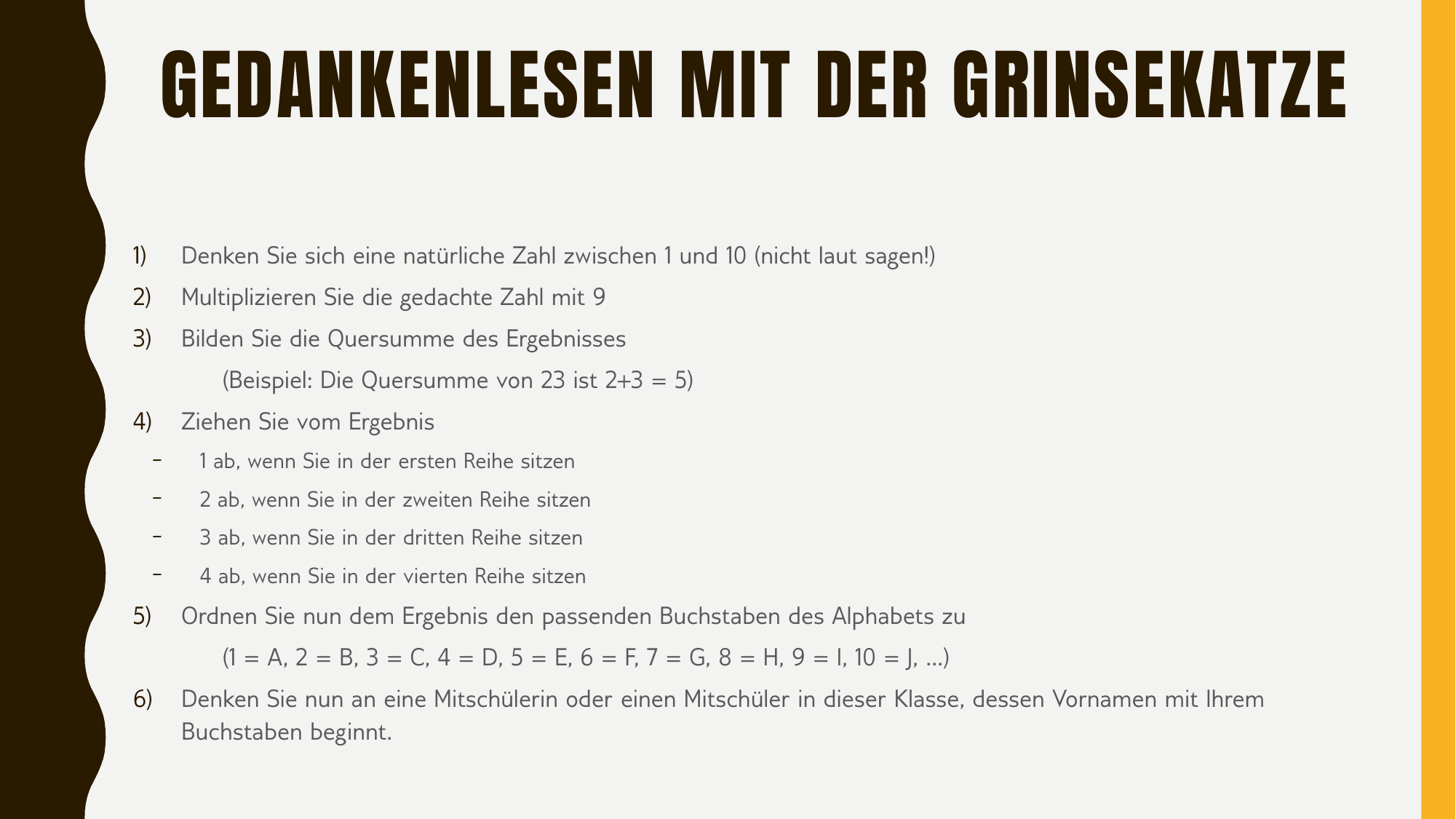

# Gedankenlesen mit der Grinsekatze
Denken Sie sich eine natürliche Zahl zwischen 1 und 10 (nicht laut sagen!)
Multiplizieren Sie die gedachte Zahl mit 9
Bilden Sie die Quersumme des Ergebnisses
	(Beispiel: Die Quersumme von 23 ist 2+3 = 5)
Ziehen Sie vom Ergebnis
1 ab, wenn Sie in der ersten Reihe sitzen
2 ab, wenn Sie in der zweiten Reihe sitzen
3 ab, wenn Sie in der dritten Reihe sitzen
4 ab, wenn Sie in der vierten Reihe sitzen
Ordnen Sie nun dem Ergebnis den passenden Buchstaben des Alphabets zu
	(1 = A, 2 = B, 3 = C, 4 = D, 5 = E, 6 = F, 7 = G, 8 = H, 9 = I, 10 = J, …)
Denken Sie nun an eine Mitschülerin oder einen Mitschüler in dieser Klasse, dessen Vornamen mit Ihrem Buchstaben beginnt.